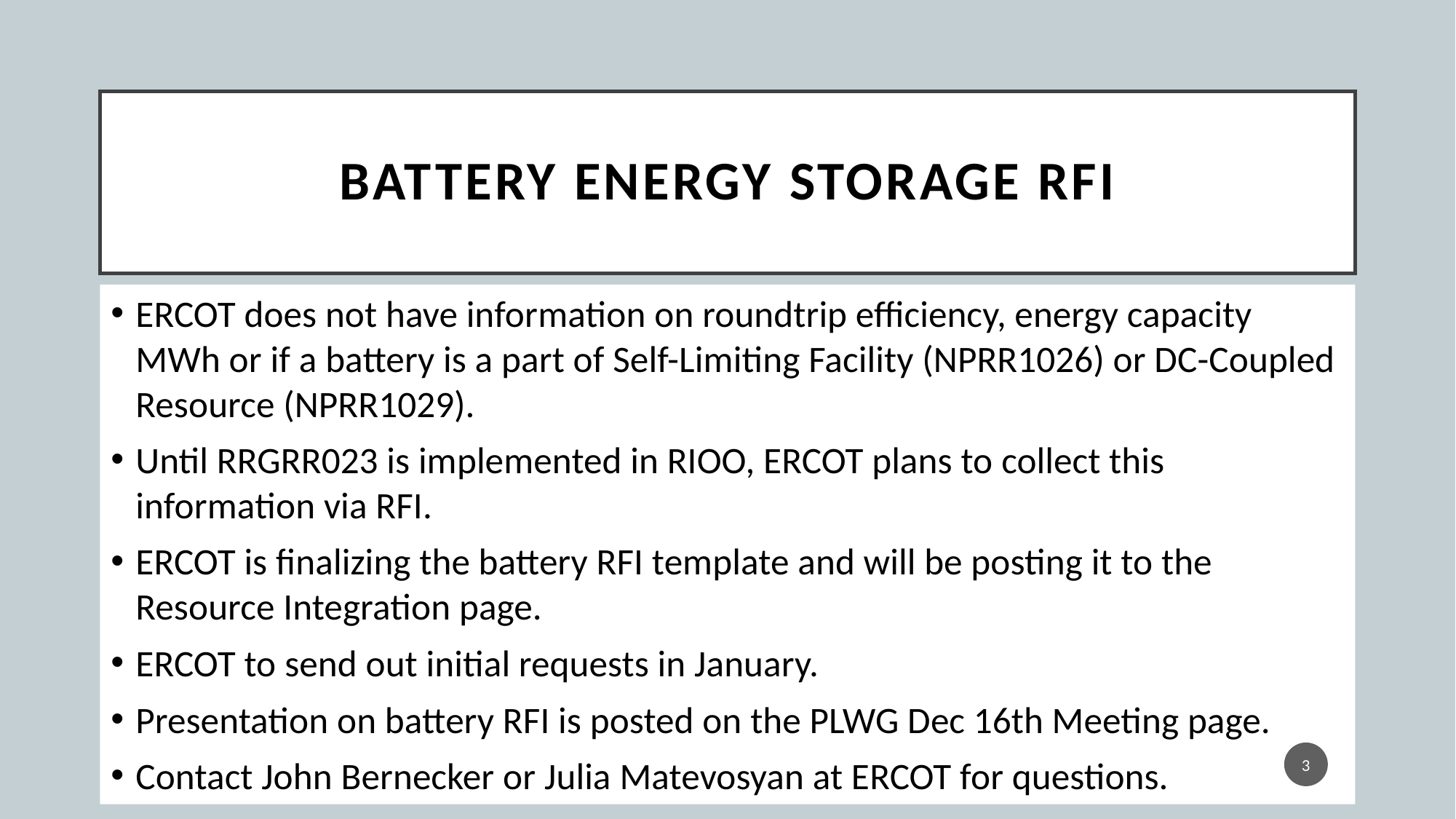

# Battery Energy Storage RFI
ERCOT does not have information on roundtrip efficiency, energy capacity MWh or if a battery is a part of Self-Limiting Facility (NPRR1026) or DC-Coupled Resource (NPRR1029).
Until RRGRR023 is implemented in RIOO, ERCOT plans to collect this information via RFI.
ERCOT is finalizing the battery RFI template and will be posting it to the Resource Integration page.
ERCOT to send out initial requests in January.
Presentation on battery RFI is posted on the PLWG Dec 16th Meeting page.
Contact John Bernecker or Julia Matevosyan at ERCOT for questions.

3